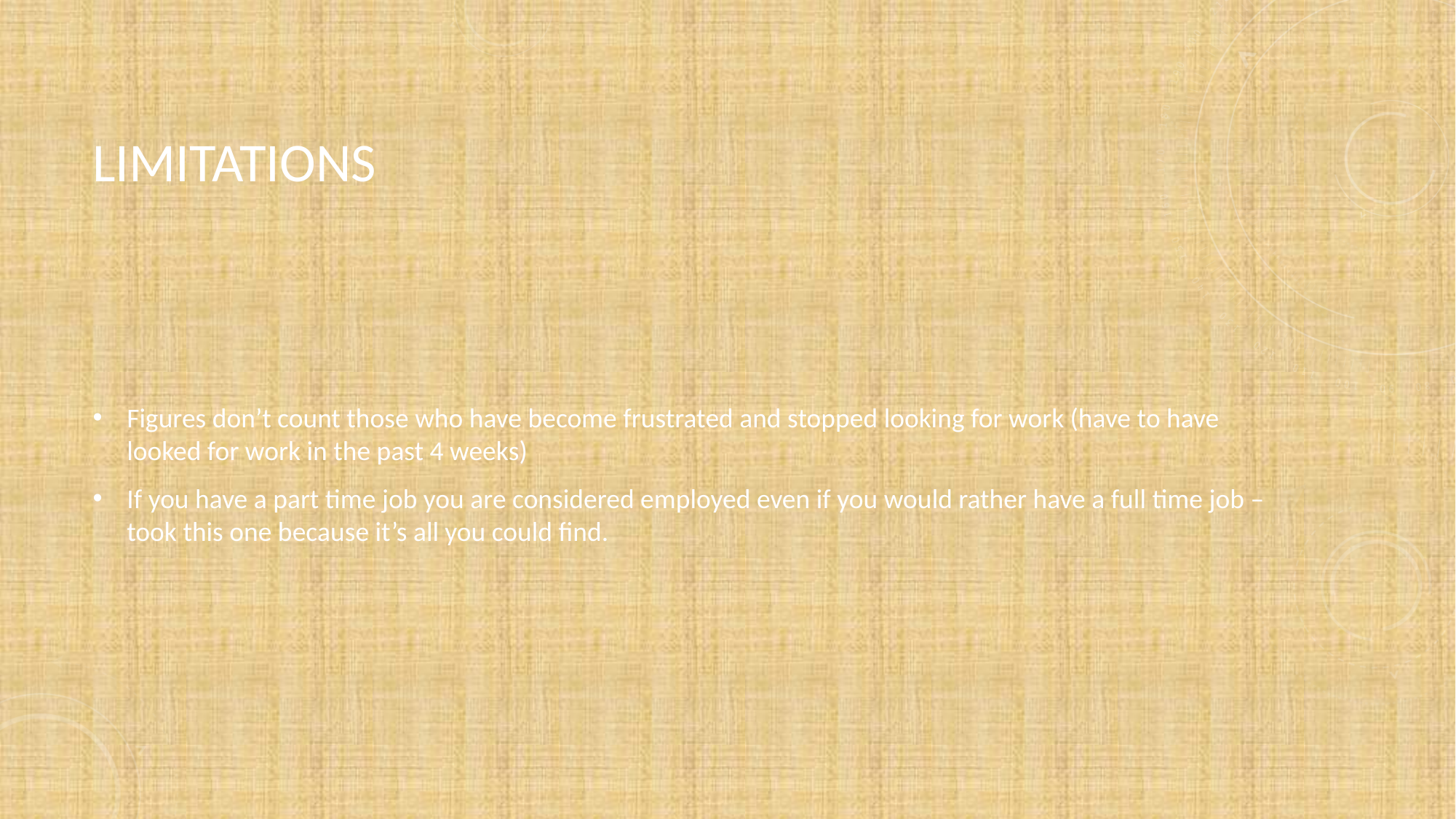

# Limitations
Figures don’t count those who have become frustrated and stopped looking for work (have to have looked for work in the past 4 weeks)
If you have a part time job you are considered employed even if you would rather have a full time job – took this one because it’s all you could find.